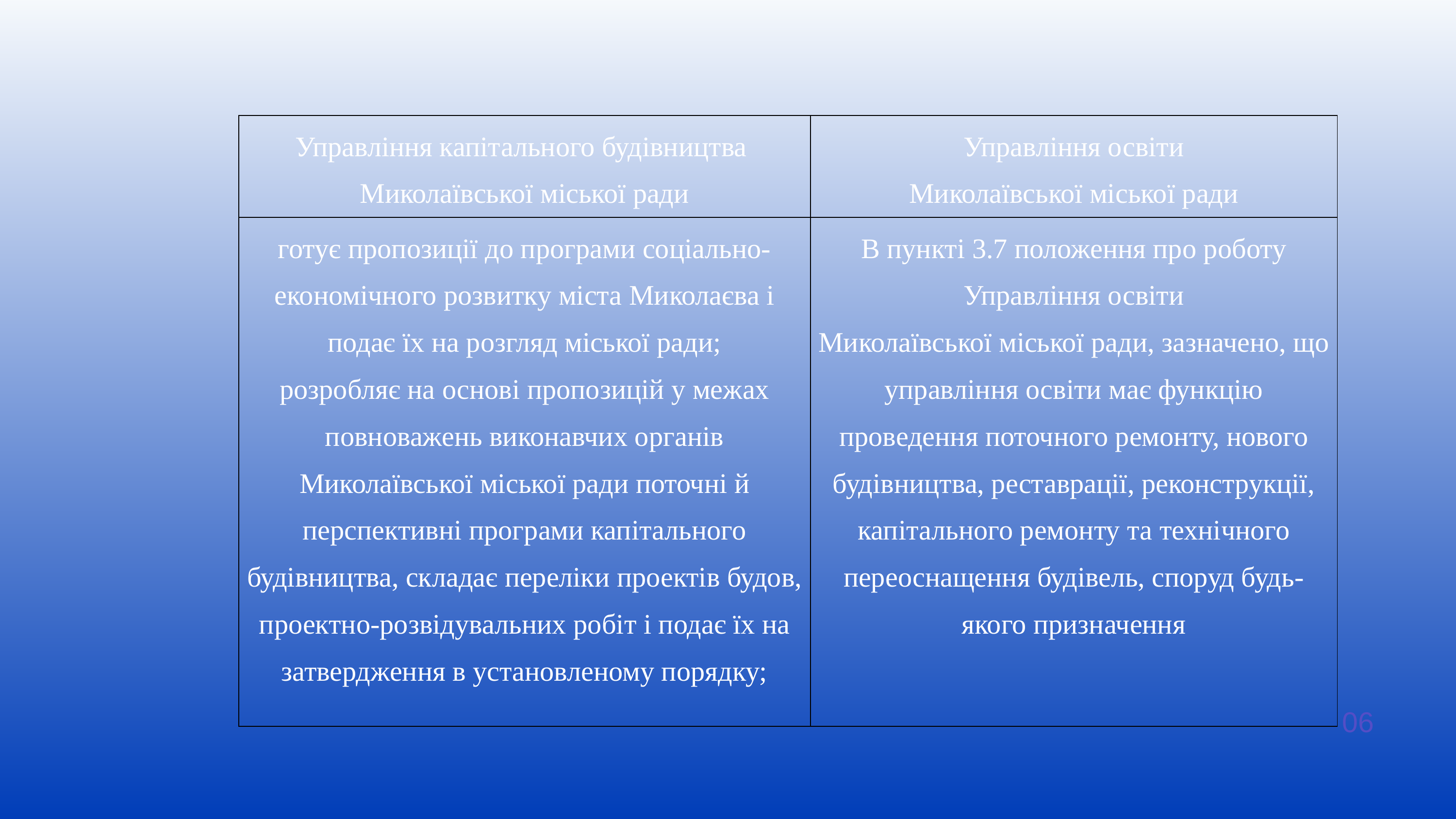

| Управління капітального будівництва Миколаївської міської ради | Управління освіти Миколаївської міської ради |
| --- | --- |
| готує пропозиції до програми соціально-економічного розвитку міста Миколаєва і подає їх на розгляд міської ради; розробляє на основі пропозицій у межах повноважень виконавчих органів Миколаївської міської ради поточні й перспективні програми капітального будівництва, складає переліки проектів будов, проектно-розвідувальних робіт і подає їх на затвердження в установленому порядку; | В пункті 3.7 положення про роботу Управління освіти Миколаївської міської ради, зазначено, що управління освіти має функцію проведення поточного ремонту, нового будівництва, реставрації, реконструкції, капітального ремонту та технічного переоснащення будівель, споруд будь-якого призначення |
06